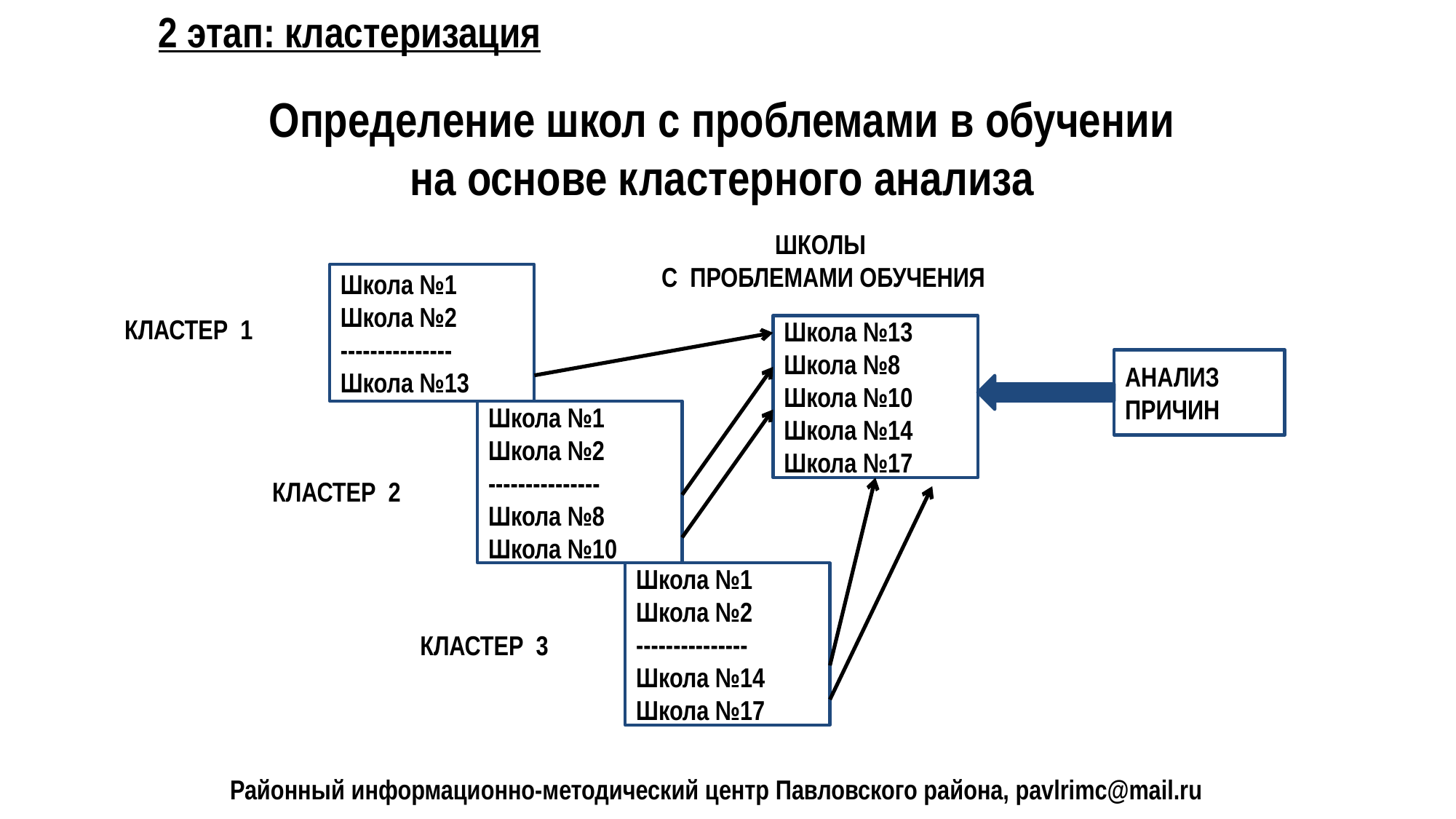

2 этап: кластеризация
# Определение школ с проблемами в обучении на основе кластерного анализа
ШКОЛЫ
С  ПРОБЛЕМАМИ ОБУЧЕНИЯ
Школа №1
Школа №2
---------------
Школа №13
КЛАСТЕР  1
Школа №13
Школа №8
Школа №10
Школа №14
Школа №17
АНАЛИЗ
ПРИЧИН

Школа №1
Школа №2
---------------
Школа №8
Школа №10
КЛАСТЕР  2
Школа №1
Школа №2
---------------
Школа №14
Школа №17
КЛАСТЕР  3
Районный информационно-методический центр Павловского района, pavlrimc@mail.ru